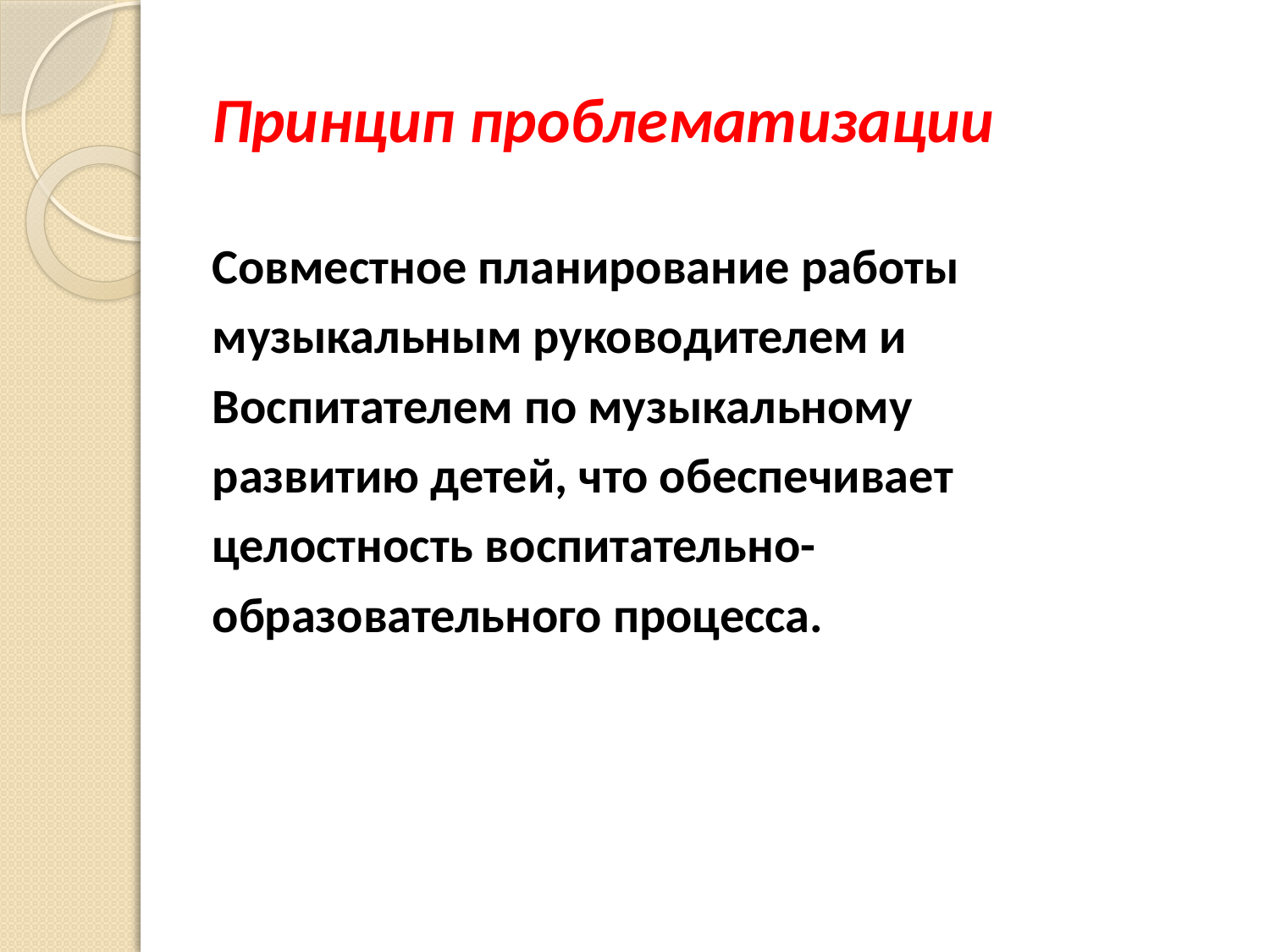

# Принцип проблематизации
Совместное планирование работы
музыкальным руководителем и
Воспитателем по музыкальному
развитию детей, что обеспечивает
целостность воспитательно-
образовательного процесса.